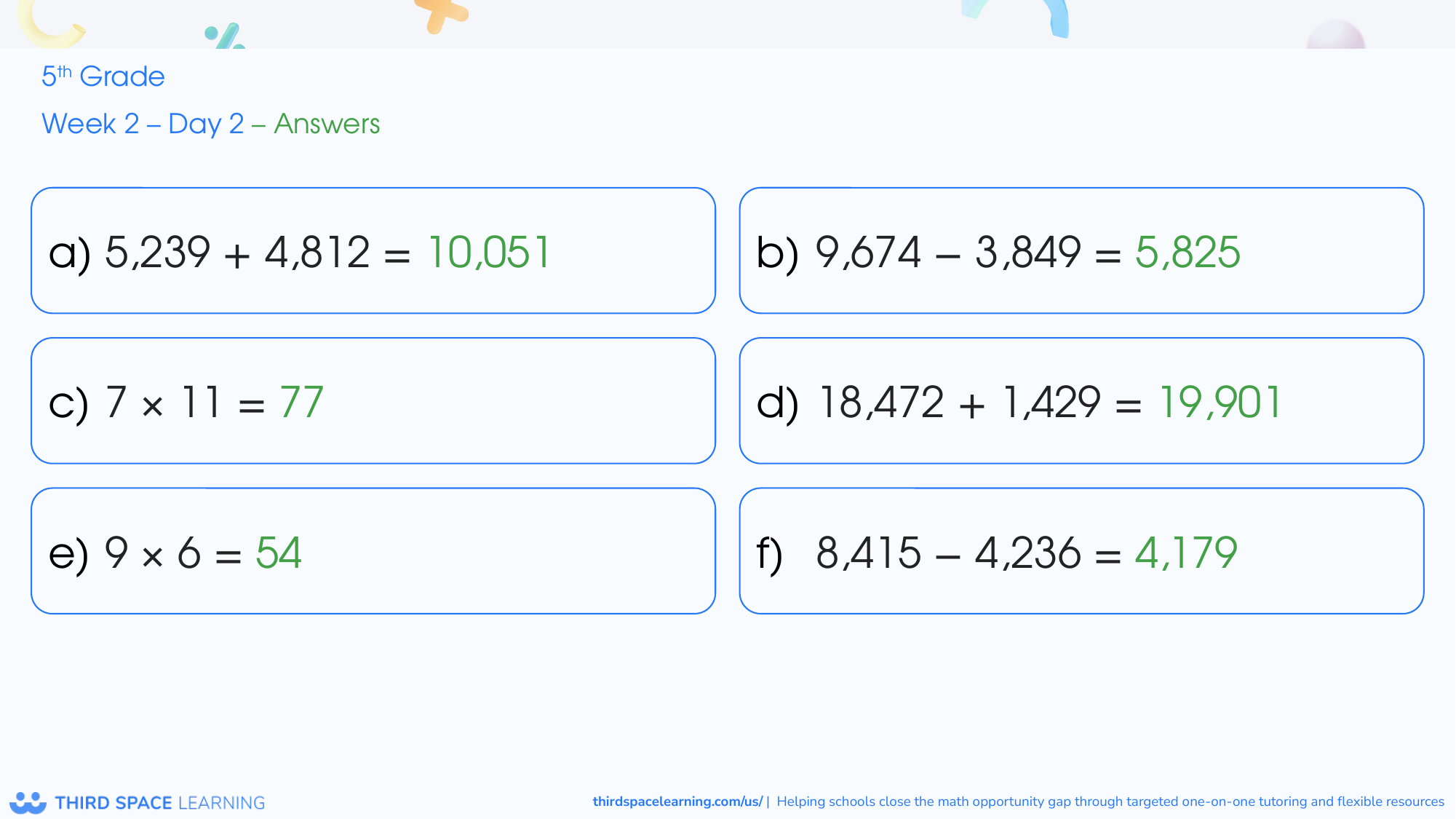

5th Grade
Week 2 – Day 2 – Answers
5,239 + 4,812 = 10,051
9,674 − 3,849 = 5,825
7 × 11 = 77
18,472 + 1,429 = 19,901
9 × 6 = 54
8,415 − 4,236 = 4,179